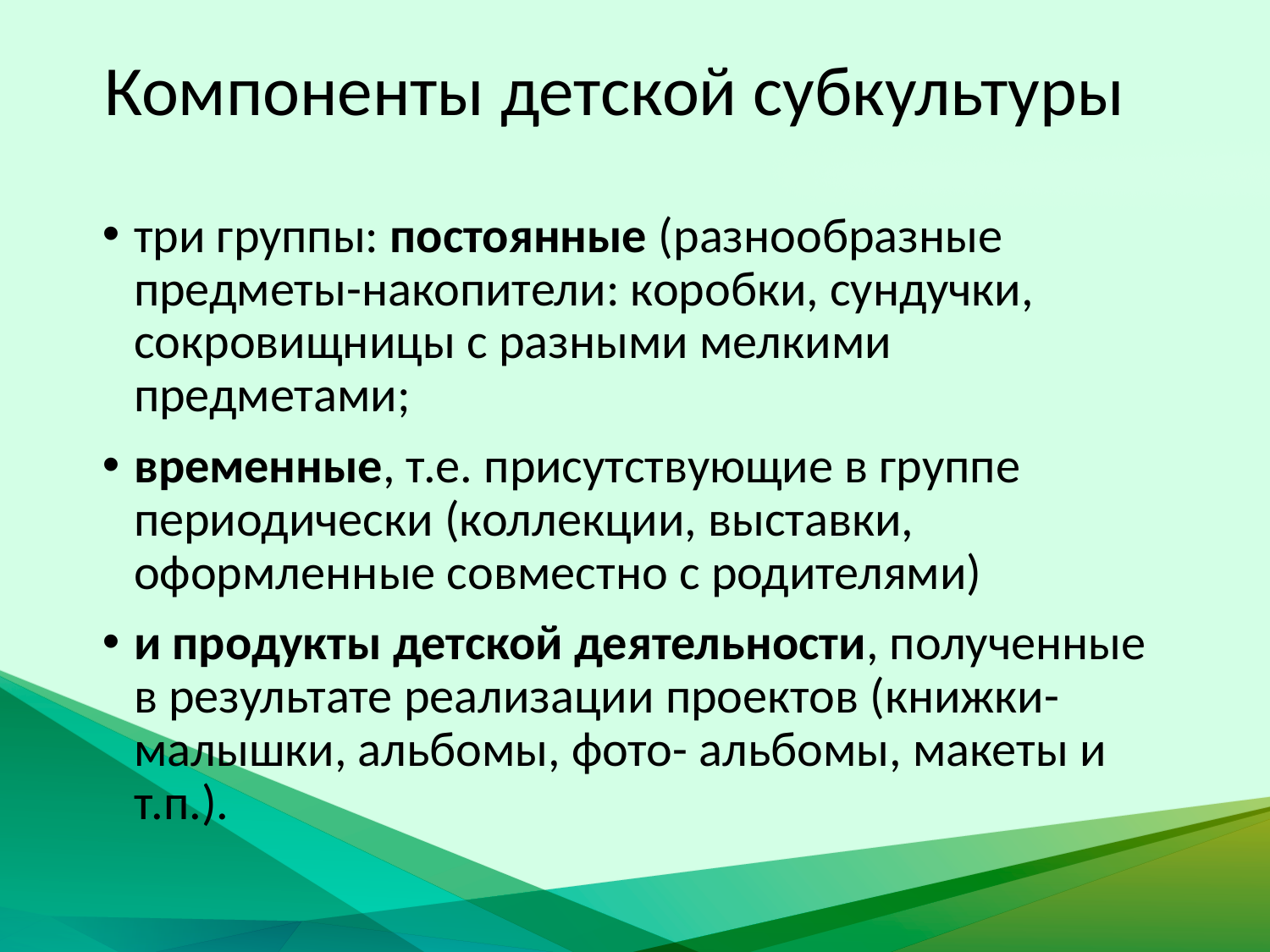

# Компоненты детской субкультуры
три группы: постоянные (разнообразные предметы-накопители: коробки, сундучки, сокровищницы с разными мелкими предметами;
временные, т.е. присутствующие в группе периодически (коллекции, выставки, оформленные совместно с родителями)
и продукты детской деятельности, полученные в результате реализации проектов (книжки-малышки, альбомы, фото- альбомы, макеты и т.п.).